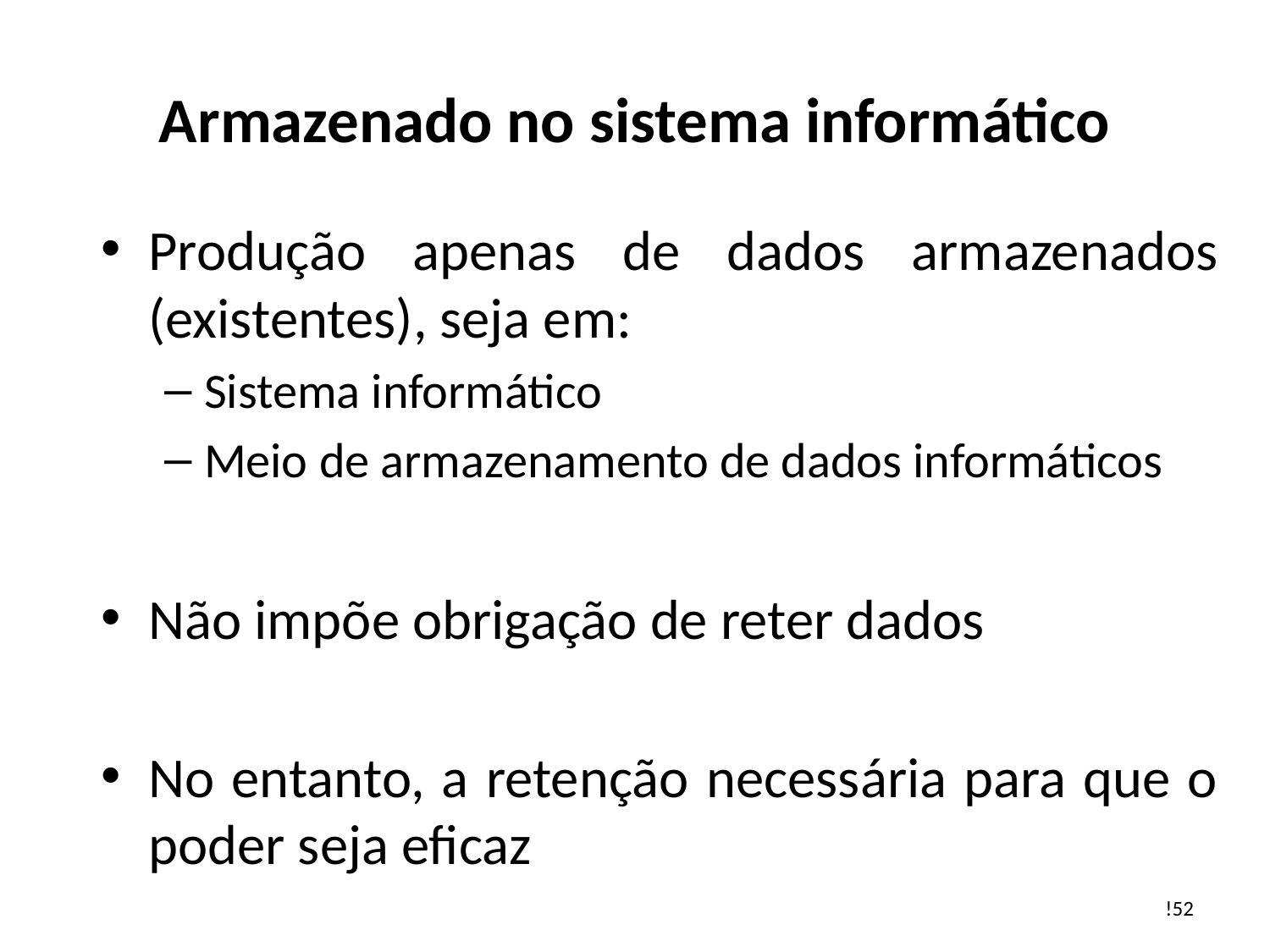

# Armazenado no sistema informático
Produção apenas de dados armazenados (existentes), seja em:
Sistema informático
Meio de armazenamento de dados informáticos

Não impõe obrigação de reter dados

No entanto, a retenção necessária para que o poder seja eficaz
!52